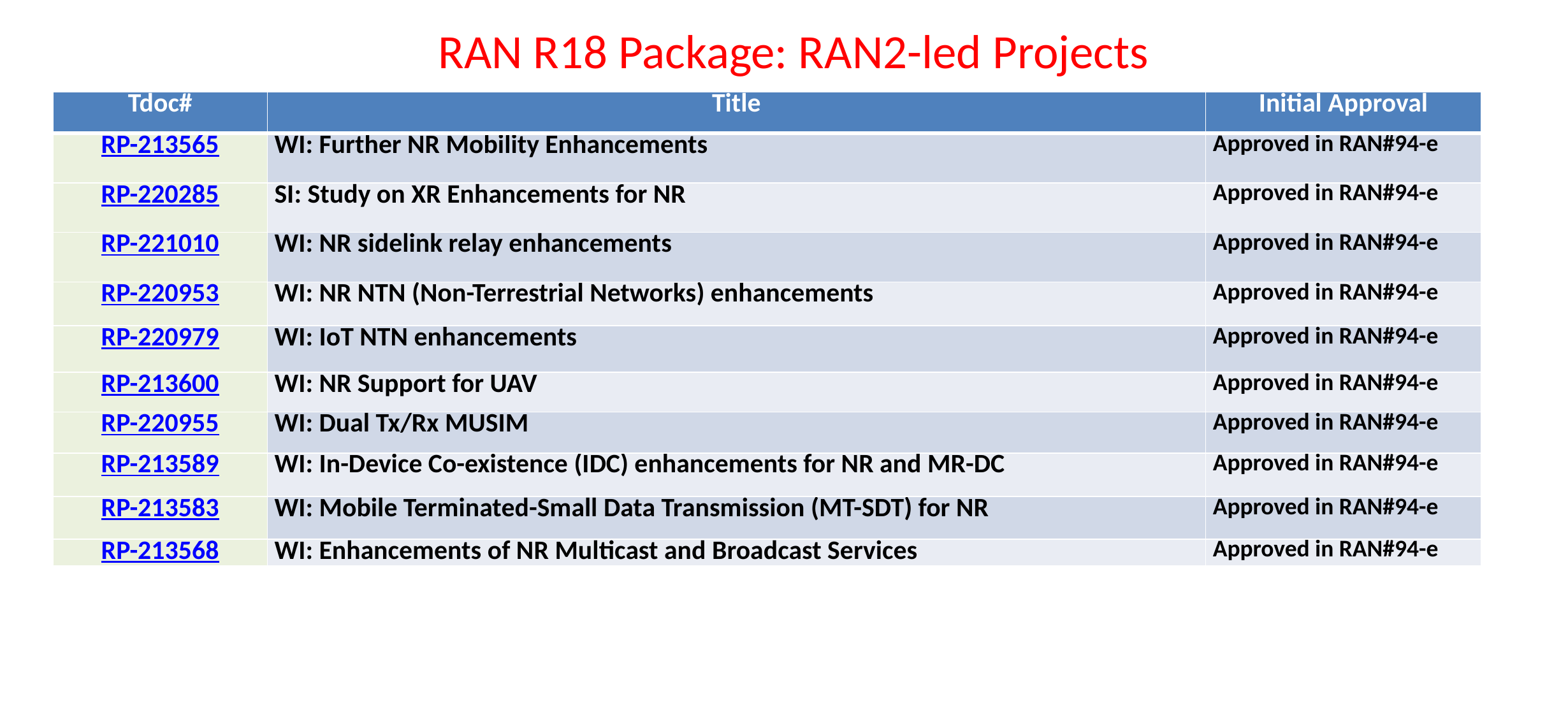

# RAN R18 Package: RAN2-led Projects
| Tdoc# | Title | Initial Approval |
| --- | --- | --- |
| RP-213565 | WI: Further NR Mobility Enhancements | Approved in RAN#94-e |
| RP-220285 | SI: Study on XR Enhancements for NR | Approved in RAN#94-e |
| RP-221010 | WI: NR sidelink relay enhancements | Approved in RAN#94-e |
| RP-220953 | WI: NR NTN (Non-Terrestrial Networks) enhancements | Approved in RAN#94-e |
| RP-220979 | WI: IoT NTN enhancements | Approved in RAN#94-e |
| RP-213600 | WI: NR Support for UAV | Approved in RAN#94-e |
| RP-220955 | WI: Dual Tx/Rx MUSIM | Approved in RAN#94-e |
| RP-213589 | WI: In-Device Co-existence (IDC) enhancements for NR and MR-DC | Approved in RAN#94-e |
| RP-213583 | WI: Mobile Terminated-Small Data Transmission (MT-SDT) for NR | Approved in RAN#94-e |
| RP-213568 | WI: Enhancements of NR Multicast and Broadcast Services | Approved in RAN#94-e |